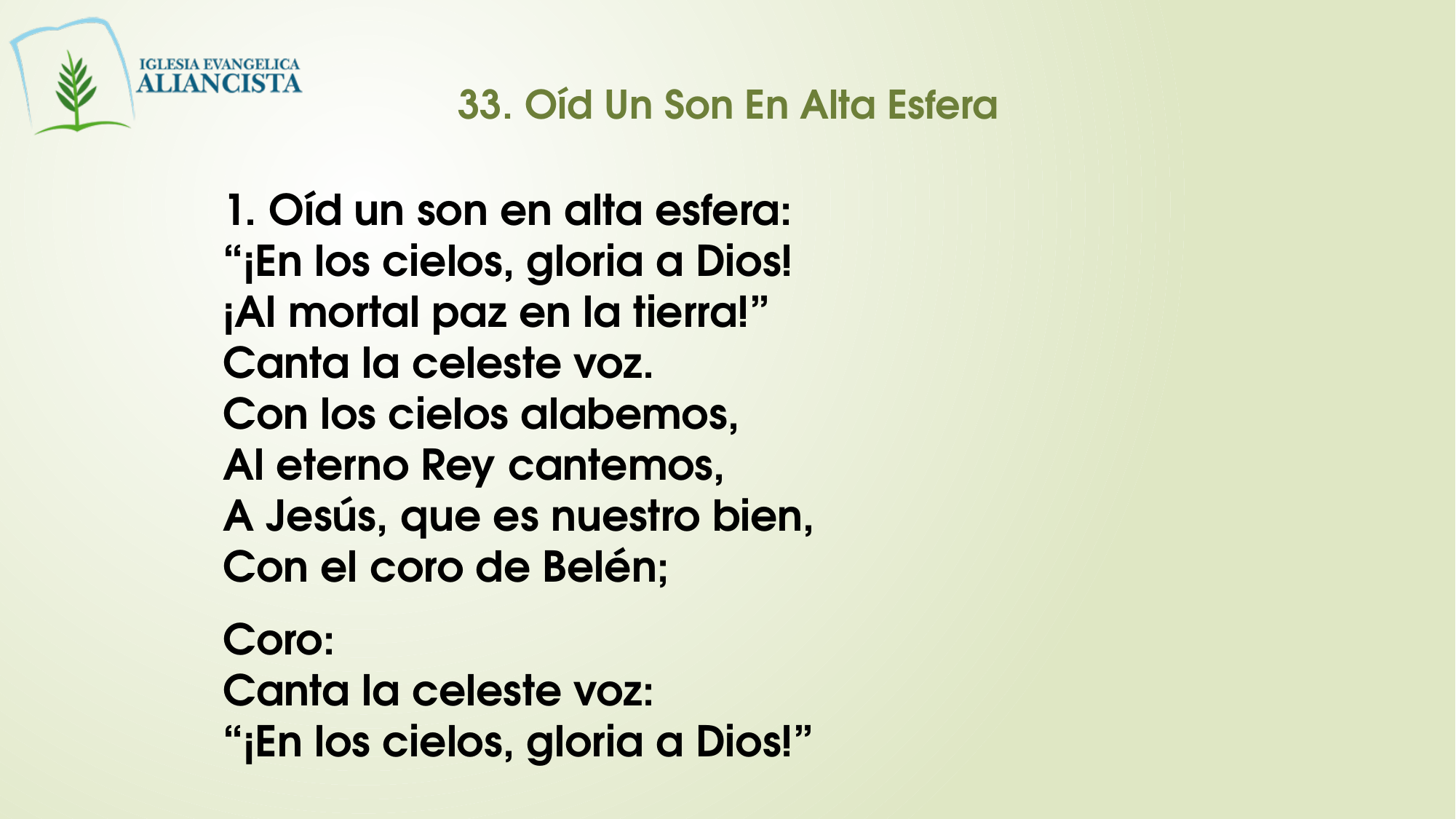

33. Oíd Un Son En Alta Esfera
1. Oíd un son en alta esfera:
“¡En los cielos, gloria a Dios!
¡Al mortal paz en la tierra!”
Canta la celeste voz.
Con los cielos alabemos,
Al eterno Rey cantemos,
A Jesús, que es nuestro bien,
Con el coro de Belén;

Coro:
Canta la celeste voz:
“¡En los cielos, gloria a Dios!”